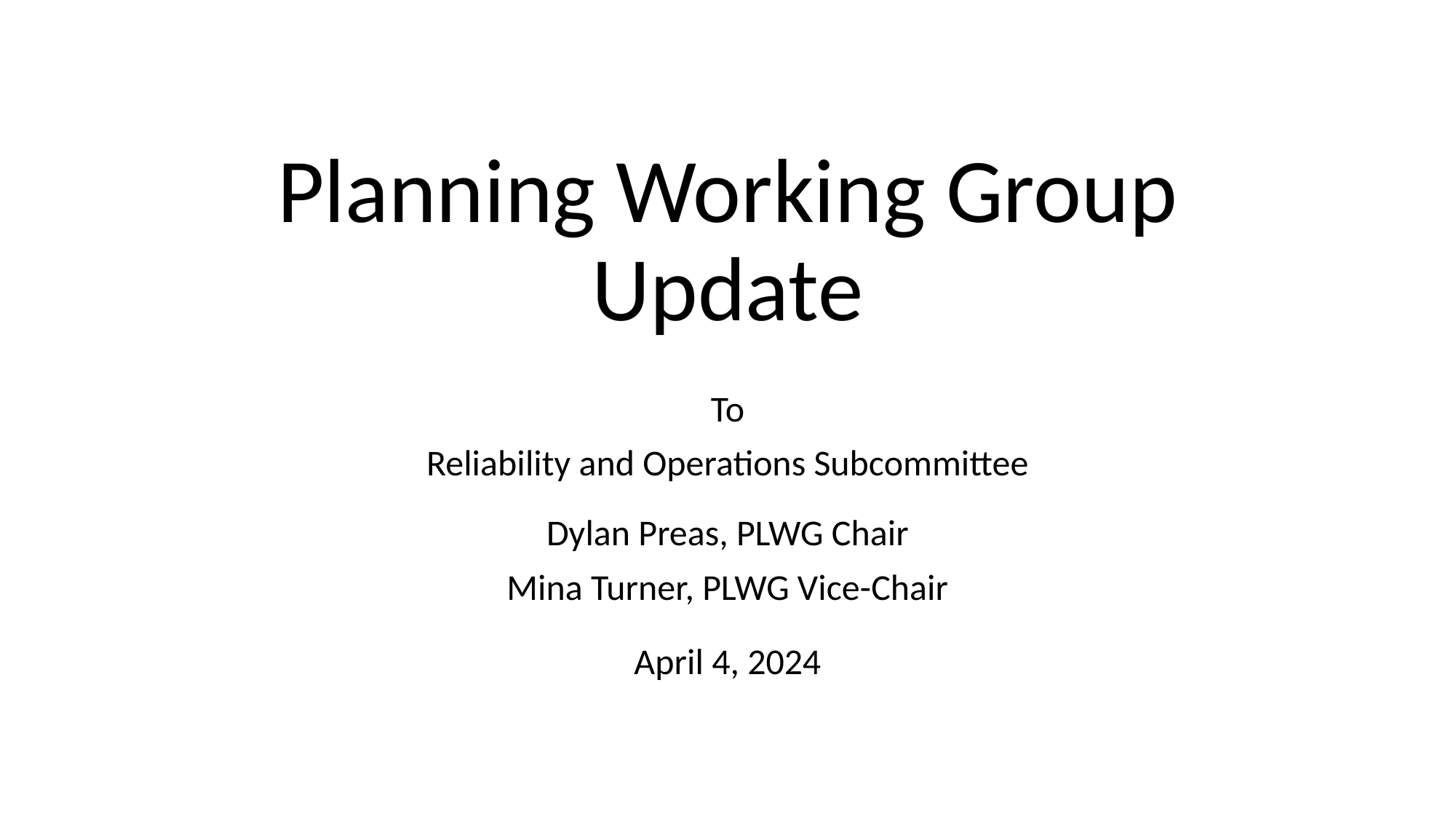

# Planning Working Group Update
To
Reliability and Operations Subcommittee
Dylan Preas, PLWG Chair
Mina Turner, PLWG Vice-Chair
April 4, 2024